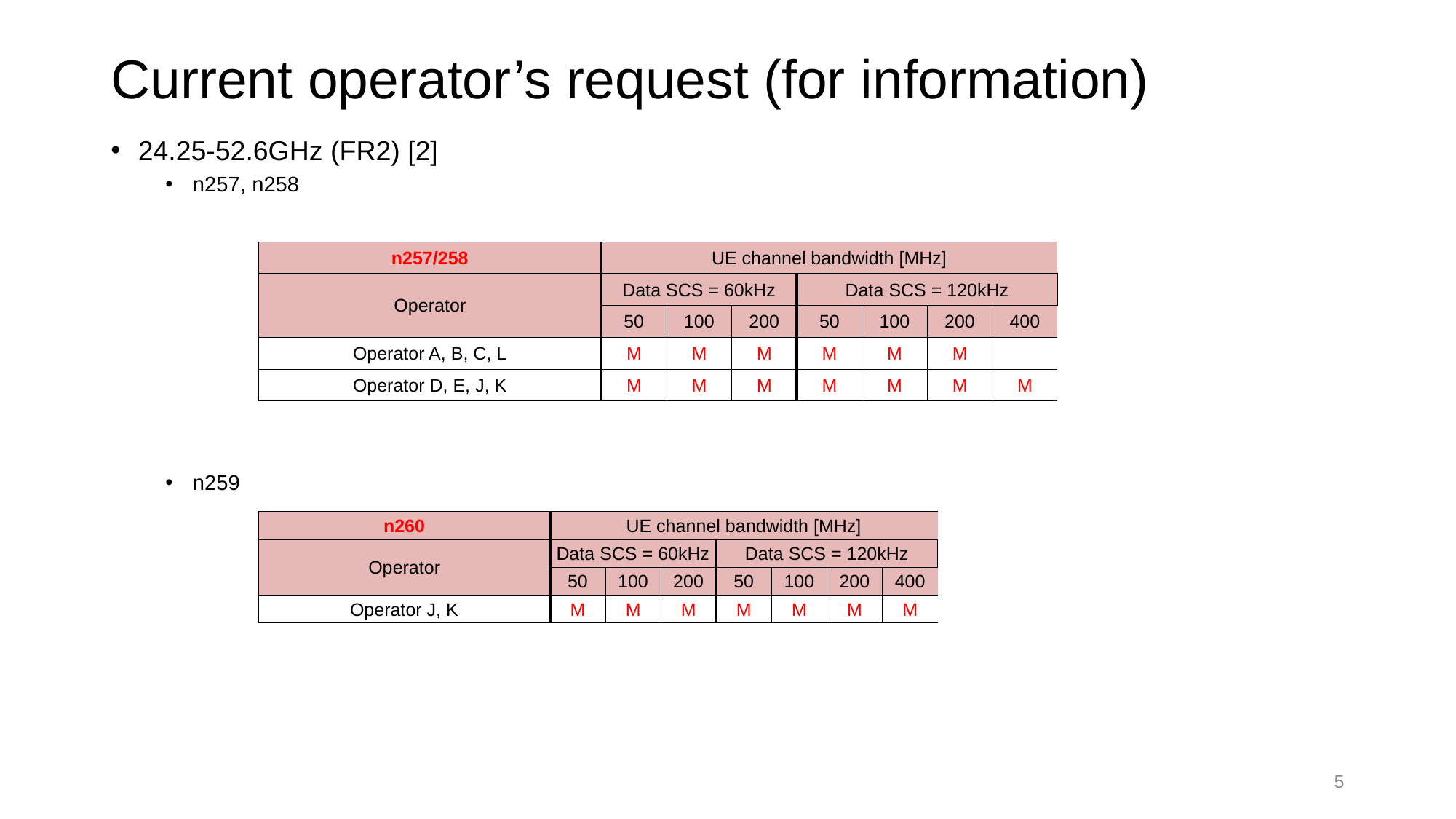

# Current operator’s request (for information)
24.25-52.6GHz (FR2) [2]
n257, n258

n259

| n257/258 | UE channel bandwidth [MHz] |  |  |  |  |  |  |
| --- | --- | --- | --- | --- | --- | --- | --- |
| Operator | Data SCS = 60kHz |  |  | Data SCS = 120kHz |  |  |  |
|  | 50 | 100 | 200 | 50 | 100 | 200 | 400 |
| Operator A, B, C, L | M | M | M | M | M | M |  |
| Operator D, E, J, K | M | M | M | M | M | M | M |
| n260 | UE channel bandwidth [MHz] |  |  |  |  |  |  |
| --- | --- | --- | --- | --- | --- | --- | --- |
| Operator | Data SCS = 60kHz |  |  | Data SCS = 120kHz |  |  |  |
|  | 50 | 100 | 200 | 50 | 100 | 200 | 400 |
| Operator J, K | M | M | M | M | M | M | M |
5